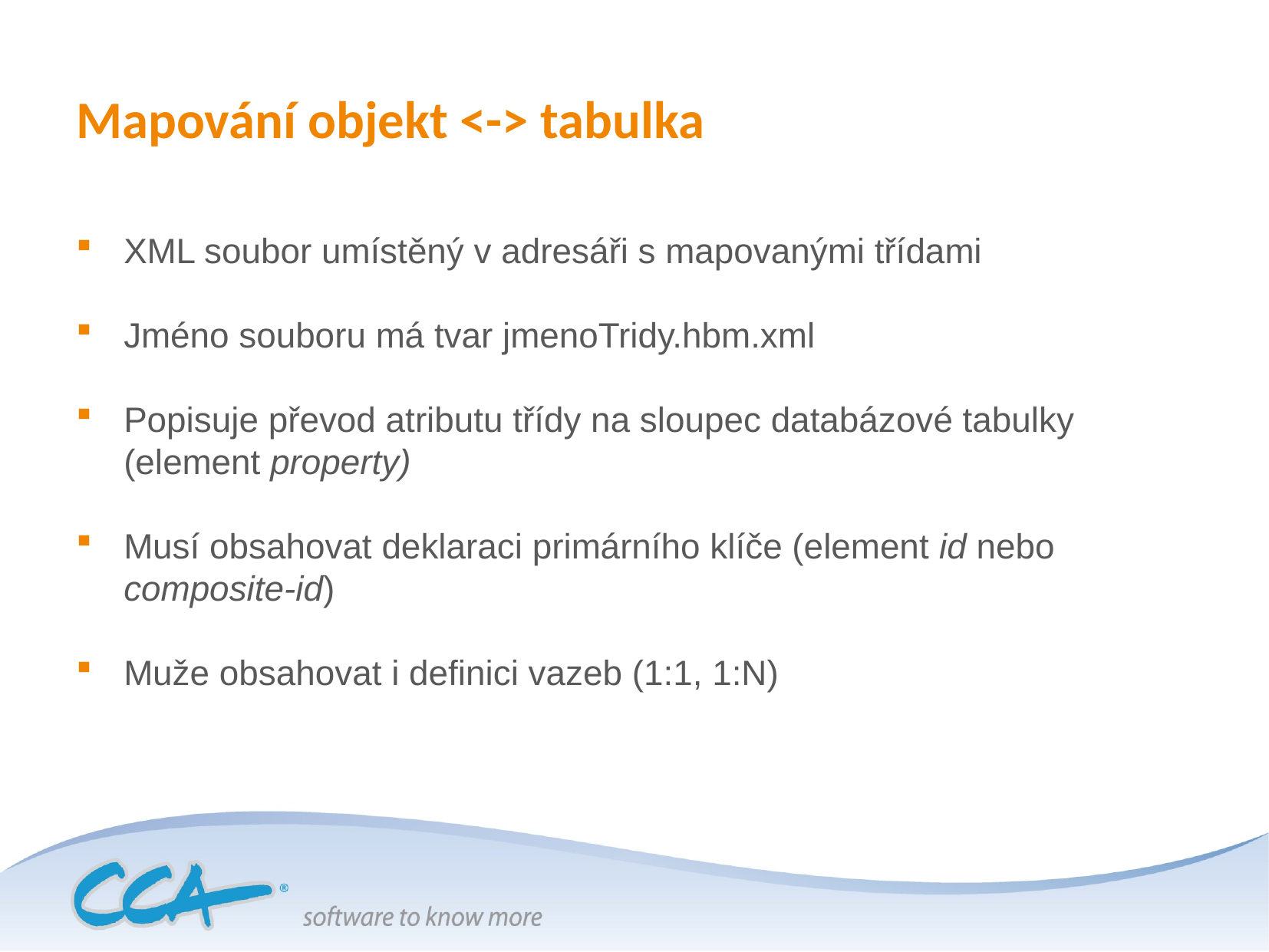

# Mapování objekt <-> tabulka
XML soubor umístěný v adresáři s mapovanými třídami
Jméno souboru má tvar jmenoTridy.hbm.xml
Popisuje převod atributu třídy na sloupec databázové tabulky (element property)
Musí obsahovat deklaraci primárního klíče (element id nebo composite-id)
Muže obsahovat i definici vazeb (1:1, 1:N)